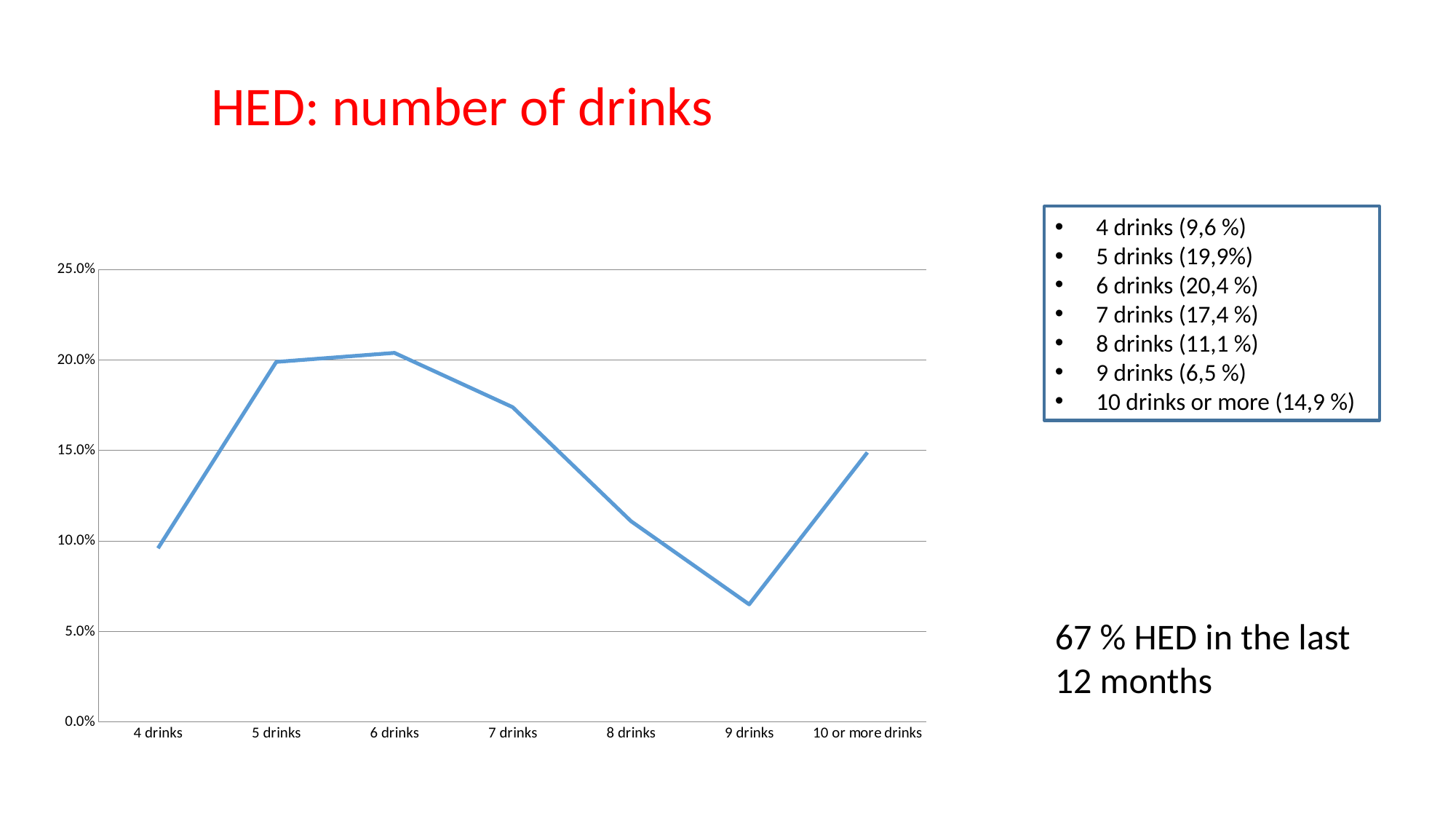

# HED: number of drinks

4 drinks (9,6 %)
5 drinks (19,9%)
6 drinks (20,4 %)
7 drinks (17,4 %)
8 drinks (11,1 %)
9 drinks (6,5 %)
10 drinks or more (14,9 %)

### Chart

| Category |  |
|---|---|
| 4 drinks | 0.096 |
| 5 drinks | 0.199 |
| 6 drinks | 0.204 |
| 7 drinks | 0.174 |
| 8 drinks | 0.111 |
| 9 drinks | 0.065 |
| 10 or more drinks | 0.149 |
67 % HED in the last 12 months